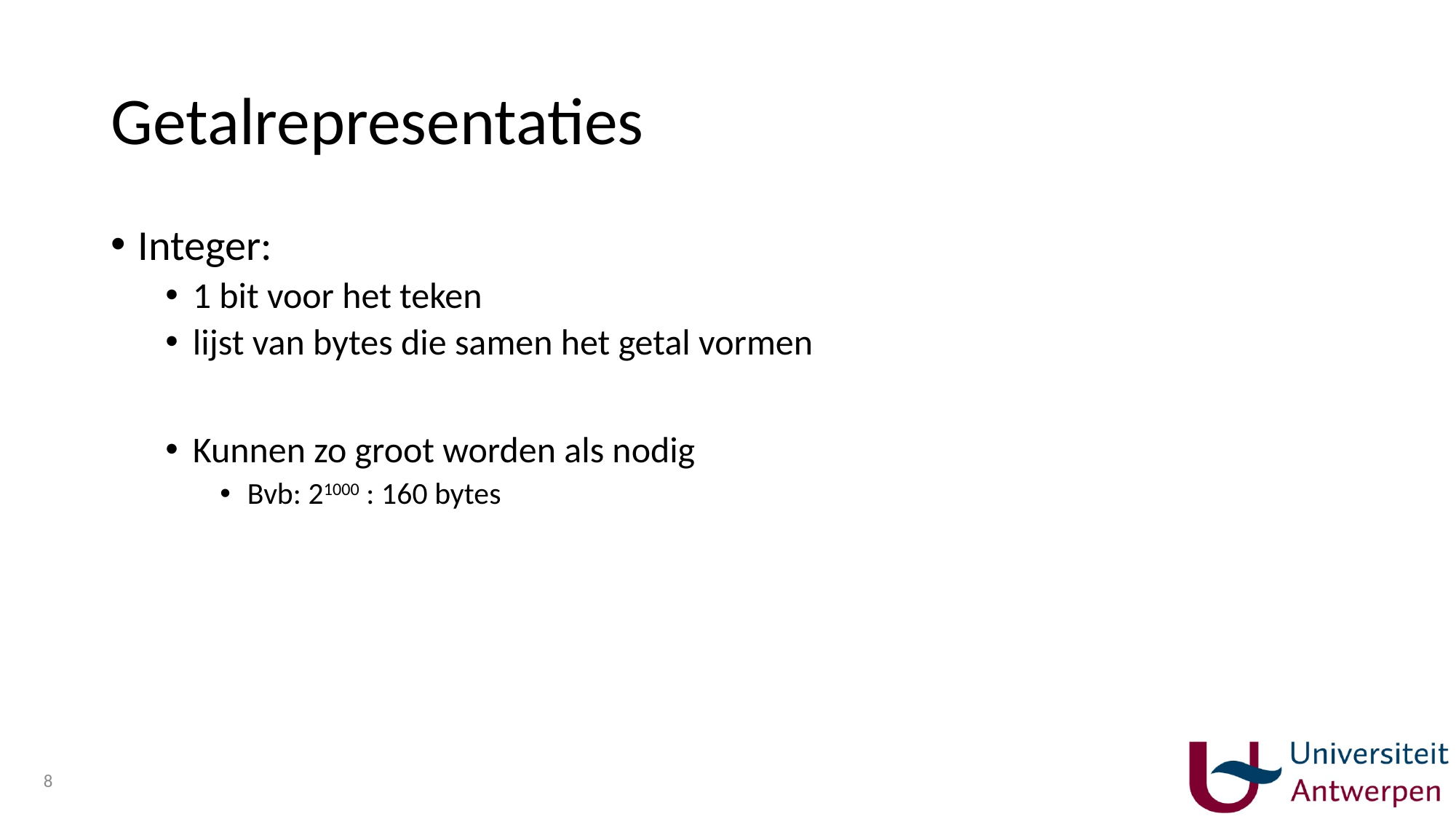

# Getalrepresentaties
Integer:
1 bit voor het teken
lijst van bytes die samen het getal vormen

Kunnen zo groot worden als nodig
Bvb: 21000 : 160 bytes
8